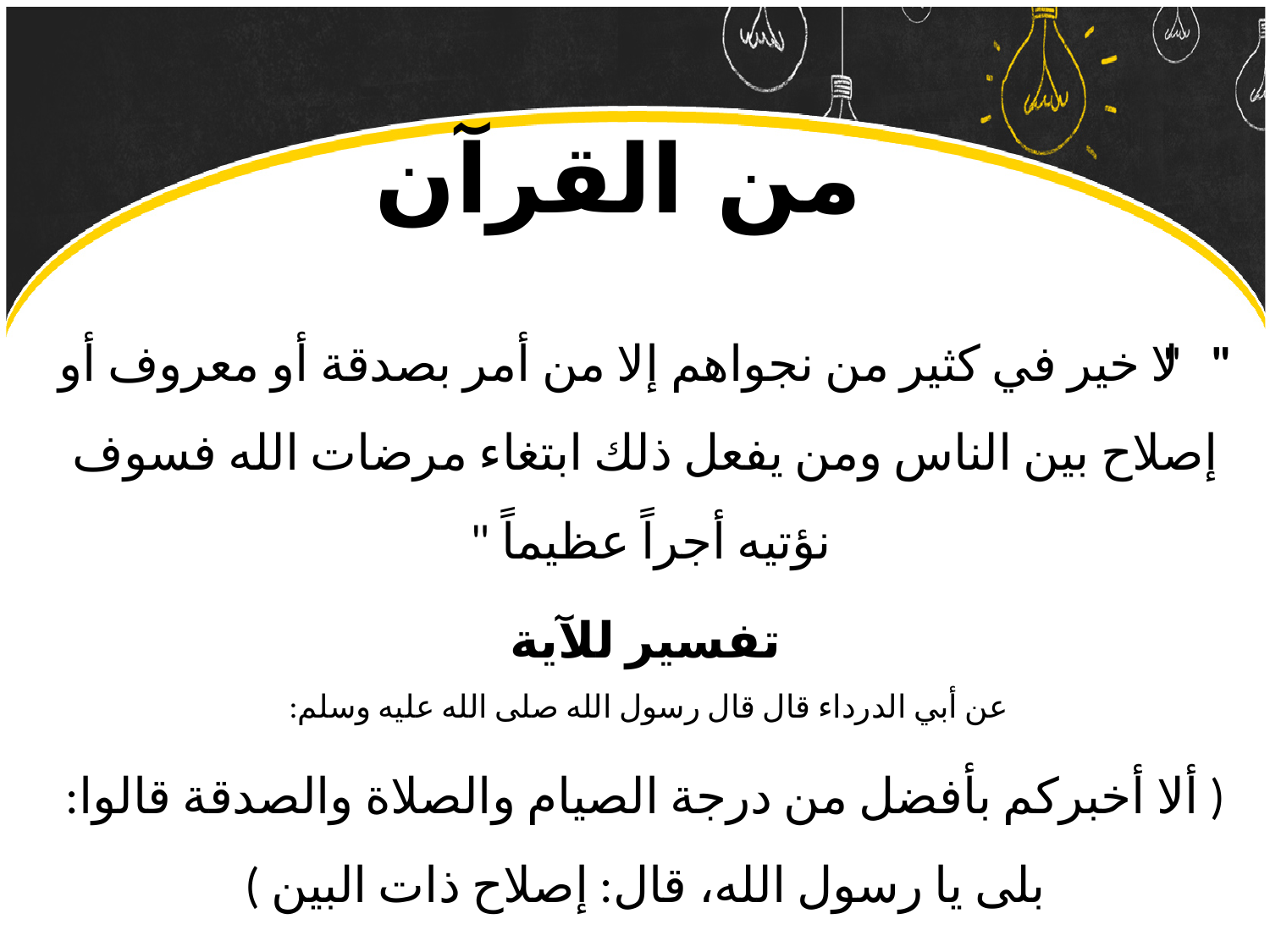

# من القرآن
"" لا خير في كثير من نجواهم إلا من أمر بصدقة أو معروف أو إصلاح بين الناس ومن يفعل ذلك ابتغاء مرضات الله فسوف نؤتيه أجراً عظيماً "
تفسير للآية
عن أبي الدرداء قال قال رسول الله صلى الله عليه وسلم:
( ألا أخبركم بأفضل من درجة الصيام والصلاة والصدقة قالوا: بلى يا رسول الله، قال: إصلاح ذات البين )